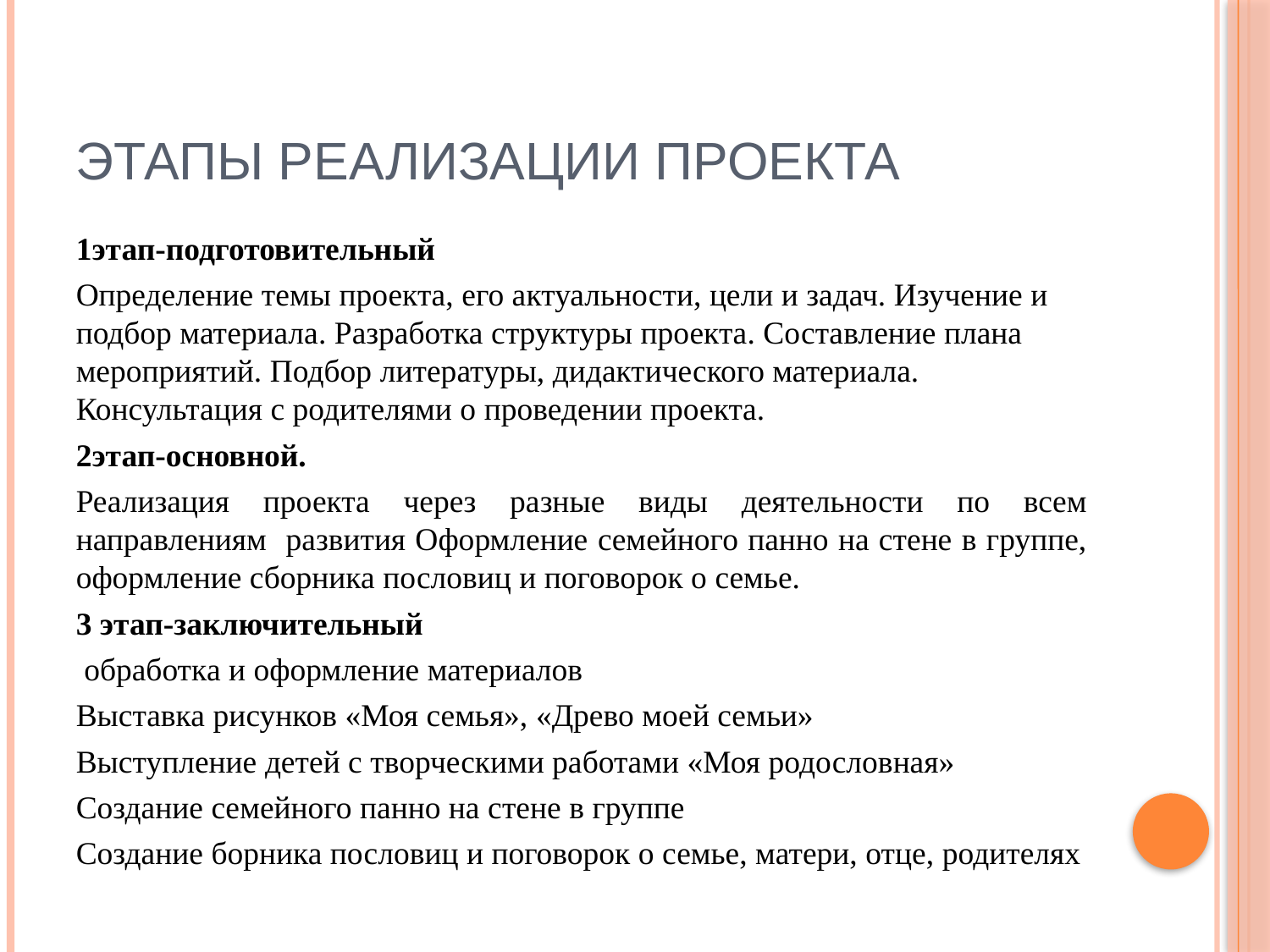

# Этапы реализации проекта
1этап-подготовительный
Определение темы проекта, его актуальности, цели и задач. Изучение и подбор материала. Разработка структуры проекта. Составление плана мероприятий. Подбор литературы, дидактического материала. Консультация с родителями о проведении проекта.
2этап-основной.
Реализация проекта через разные виды деятельности по всем направлениям  развития Оформление семейного панно на стене в группе, оформление сборника пословиц и поговорок о семье.
3 этап-заключительный
 обработка и оформление материалов
Выставка рисунков «Моя семья», «Древо моей семьи»
Выступление детей с творческими работами «Моя родословная»
Создание семейного панно на стене в группе
Создание борника пословиц и поговорок о семье, матери, отце, родителях